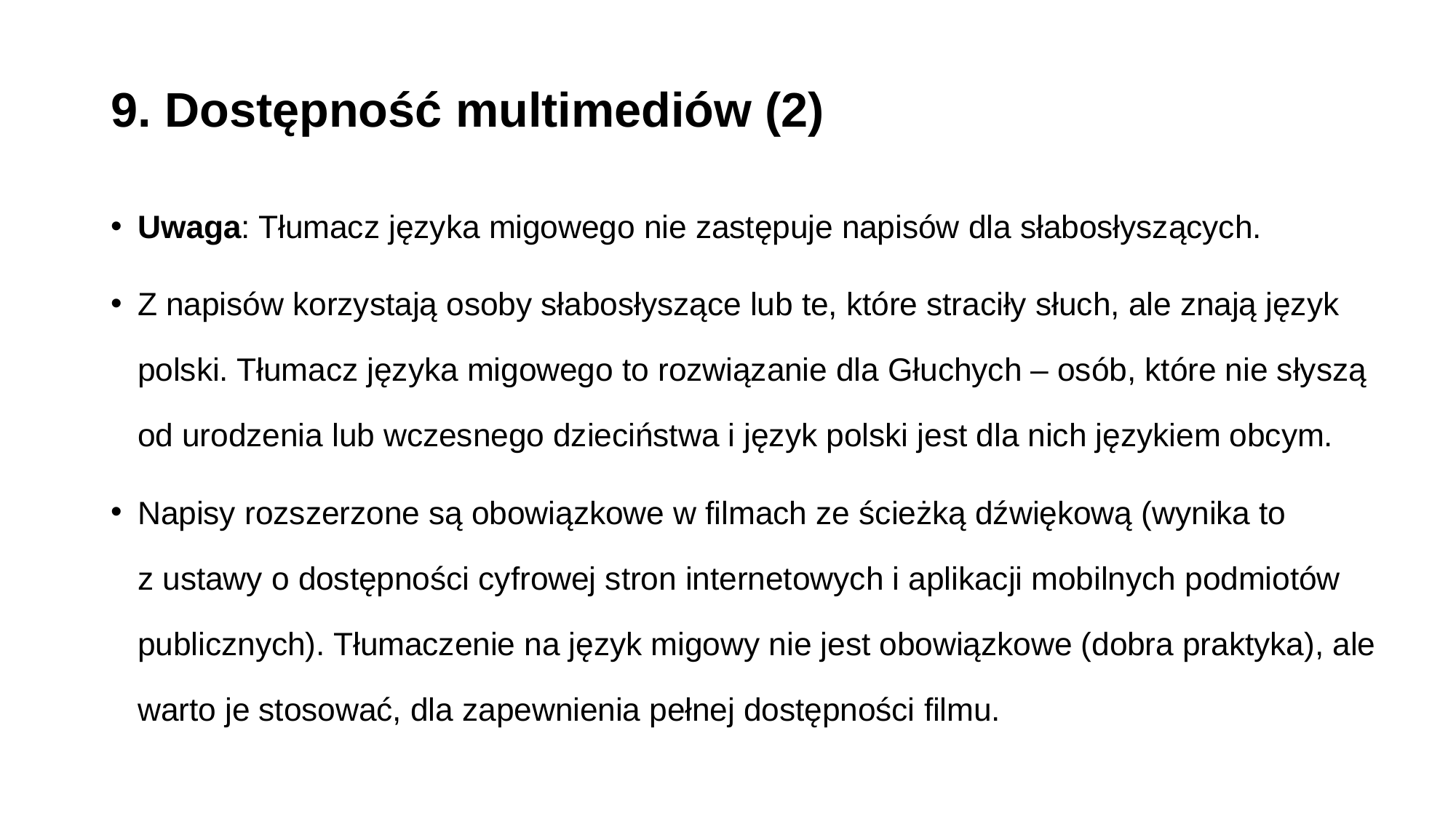

# 9. Dostępność multimediów (2)
Uwaga: Tłumacz języka migowego nie zastępuje napisów dla słabosłyszących.
Z napisów korzystają osoby słabosłyszące lub te, które straciły słuch, ale znają język polski. Tłumacz języka migowego to rozwiązanie dla Głuchych – osób, które nie słyszą od urodzenia lub wczesnego dzieciństwa i język polski jest dla nich językiem obcym.
Napisy rozszerzone są obowiązkowe w filmach ze ścieżką dźwiękową (wynika to
z ustawy o dostępności cyfrowej stron internetowych i aplikacji mobilnych podmiotów publicznych). Tłumaczenie na język migowy nie jest obowiązkowe (dobra praktyka), ale warto je stosować, dla zapewnienia pełnej dostępności filmu.